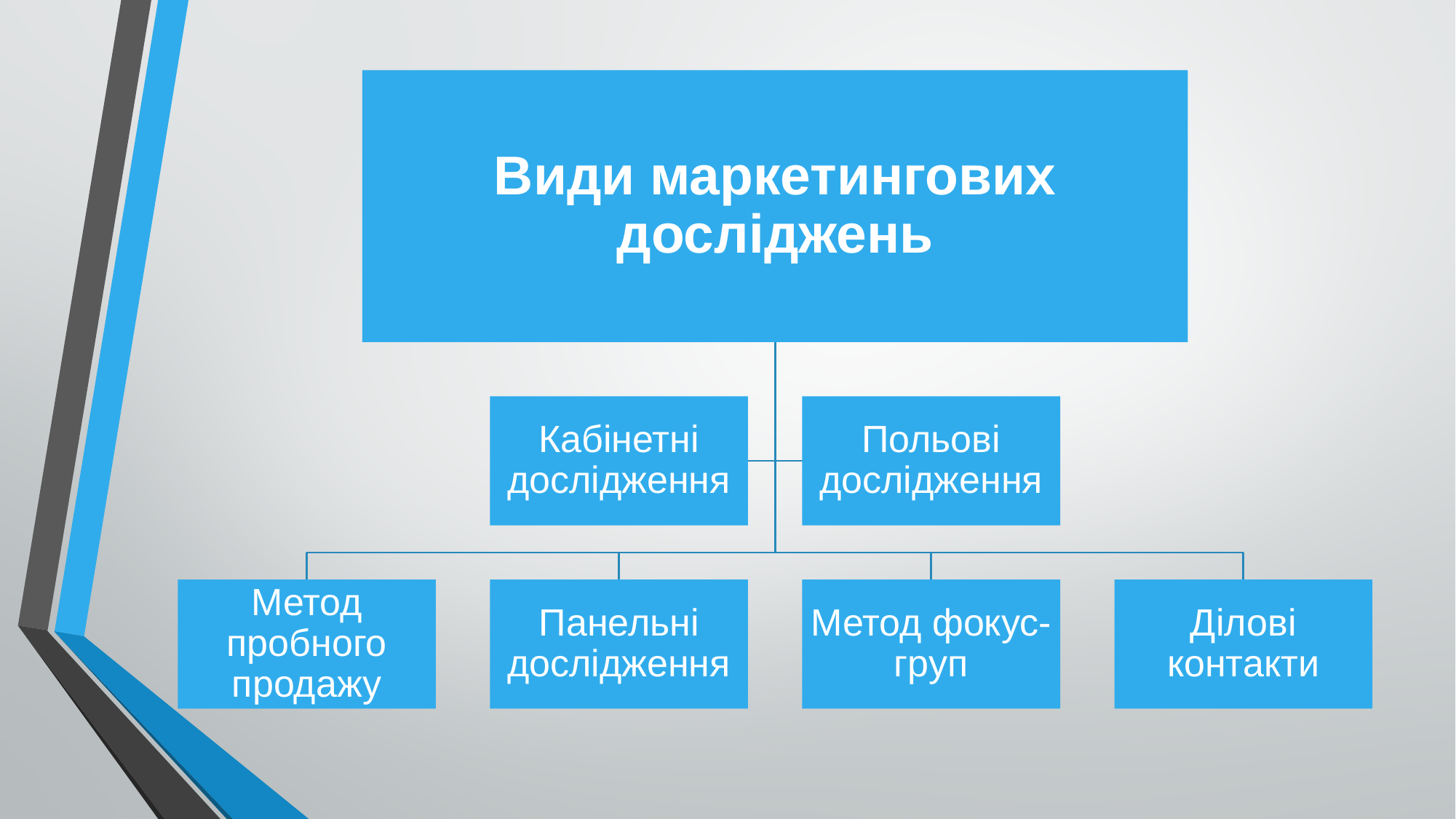

Види маркетингових досліджень
Метод пробного продажу
Панельні дослідження
Метод фокус- груп
Ділові контакти
Кабінетні дослідження
Польові дослідження
#